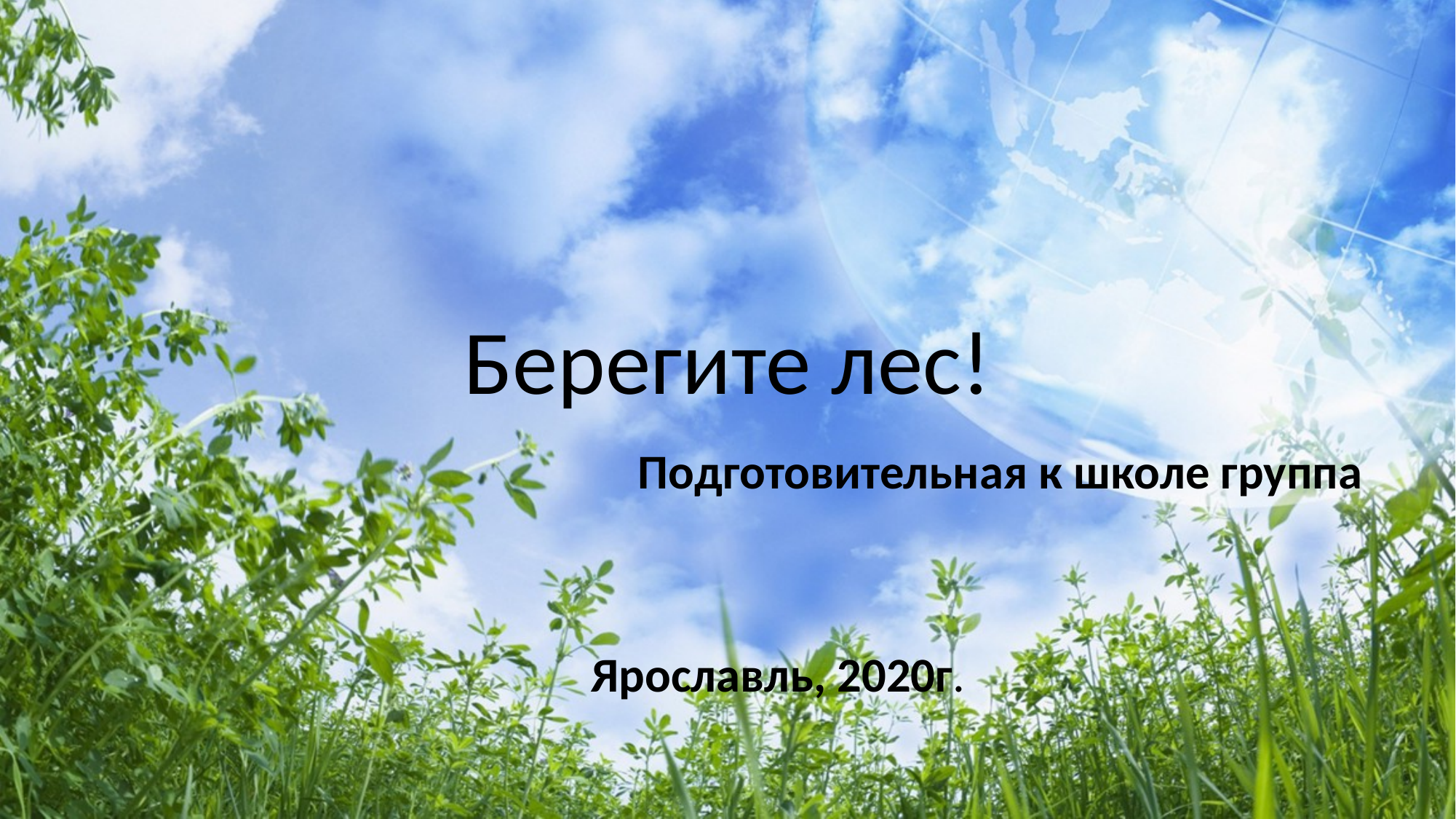

# Берегите лес!
Подготовительная к школе группа

Ярославль, 2020г.